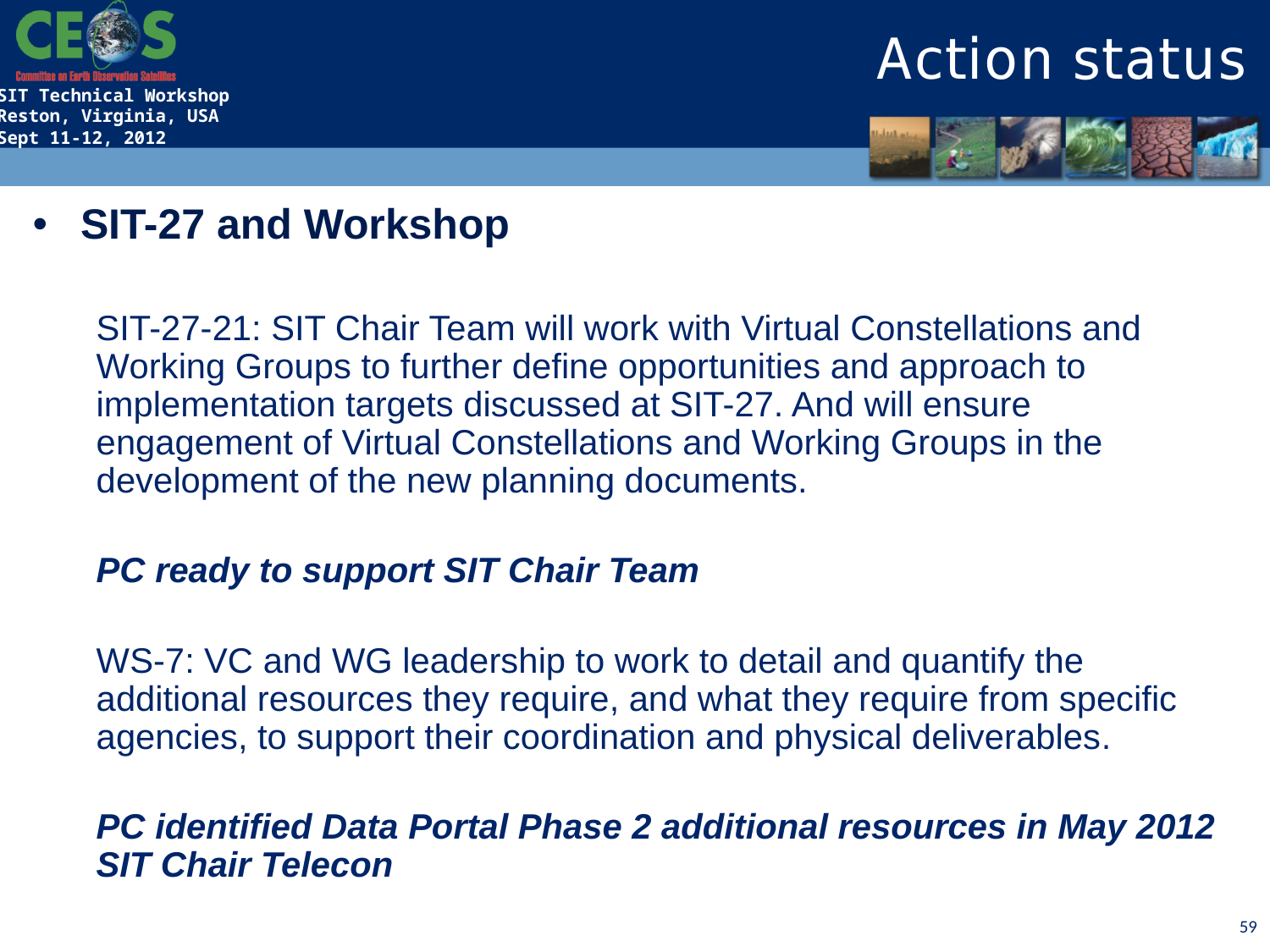

Action status
SIT-27 and Workshop

SIT-27-21: SIT Chair Team will work with Virtual Constellations and Working Groups to further define opportunities and approach to implementation targets discussed at SIT-27. And will ensure engagement of Virtual Constellations and Working Groups in the development of the new planning documents.

PC ready to support SIT Chair Team

WS-7: VC and WG leadership to work to detail and quantify the additional resources they require, and what they require from specific agencies, to support their coordination and physical deliverables.

PC identified Data Portal Phase 2 additional resources in May 2012 SIT Chair Telecon

59